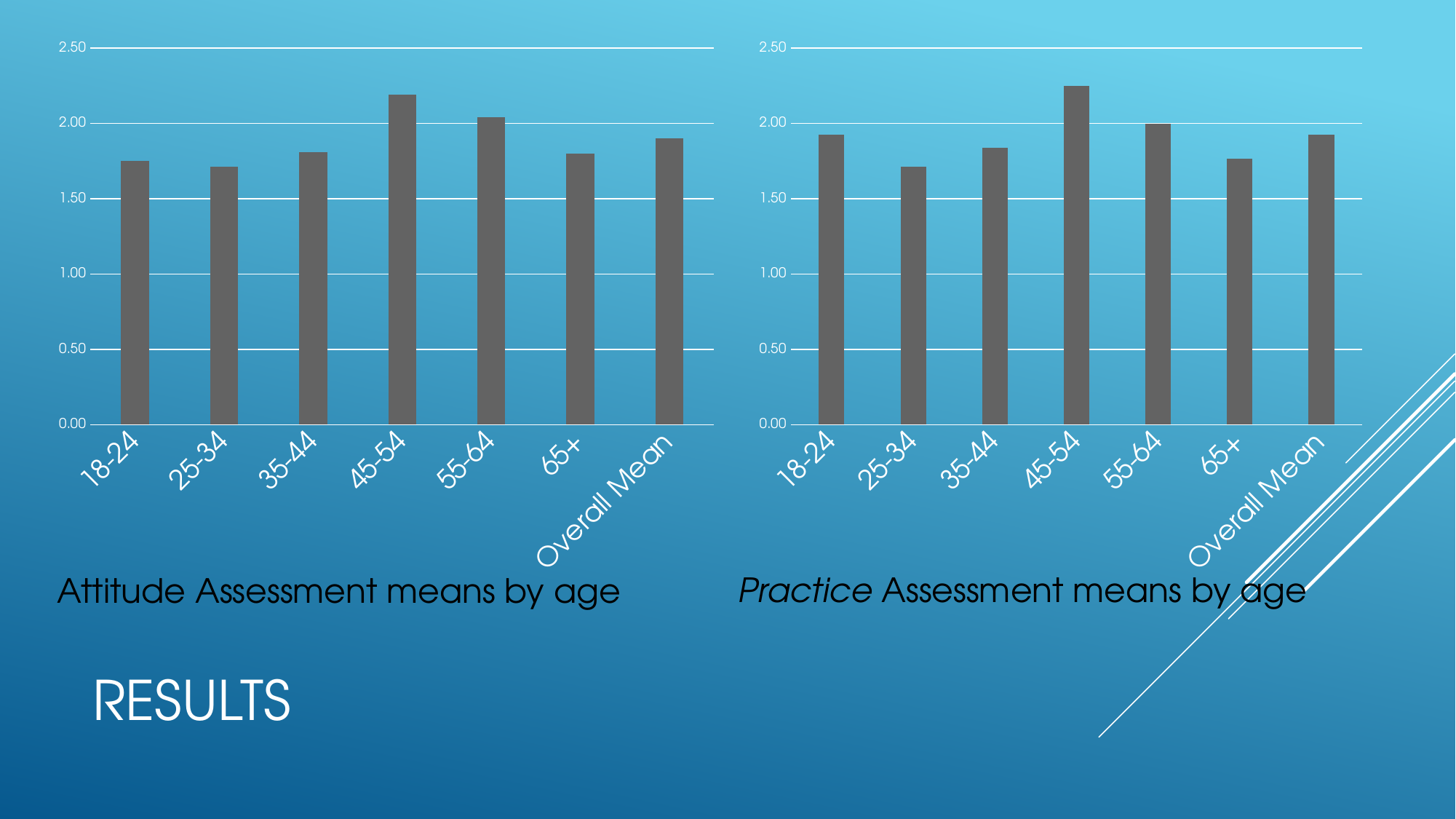

### Chart

| Category |  |
|---|---|
| 18-24 | 1.9239766081871343 |
| 25-34 | 1.7120743034055728 |
| 35-44 | 1.8378947368421052 |
| 45-54 | 2.249307479224376 |
| 55-64 | 1.9976076555023923 |
| 65+ | 1.7631578947368418 |
| Overall Mean | 1.9251012145749002 |

### Chart

| Category |  |
|---|---|
| 18-24 | 1.7500000000000004 |
| 25-34 | 1.7128099173553724 |
| 35-44 | 1.808712121212121 |
| 45-54 | 2.1913875598086126 |
| 55-64 | 2.041666666666667 |
| 65+ | 1.800699300699301 |
| Overall Mean | 1.8985389610389596 |
Practice Assessment means by age

Attitude Assessment means by age

# Results